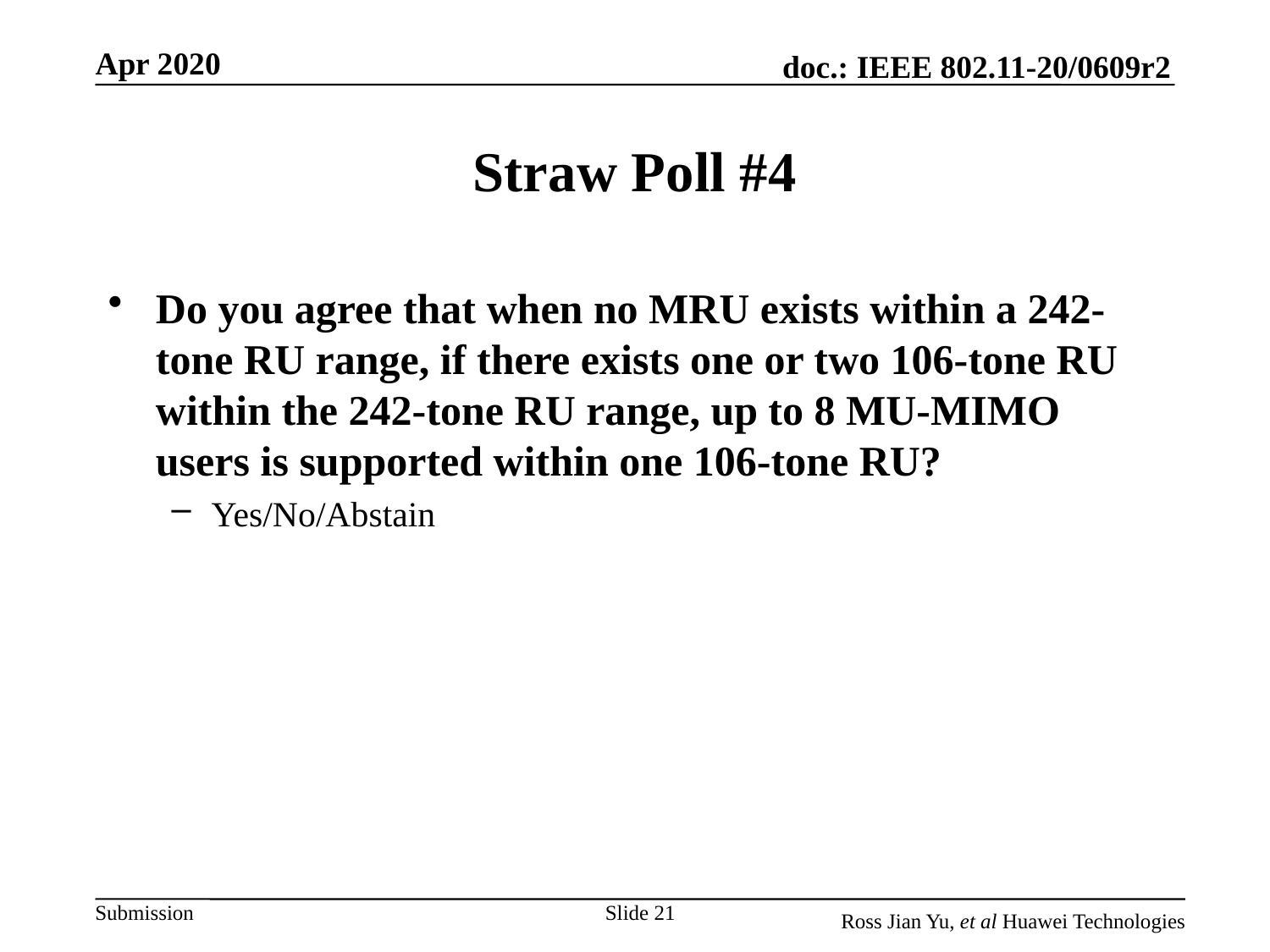

# Straw Poll #4
Do you agree that when no MRU exists within a 242-tone RU range, if there exists one or two 106-tone RU within the 242-tone RU range, up to 8 MU-MIMO users is supported within one 106-tone RU?
Yes/No/Abstain

Slide 21